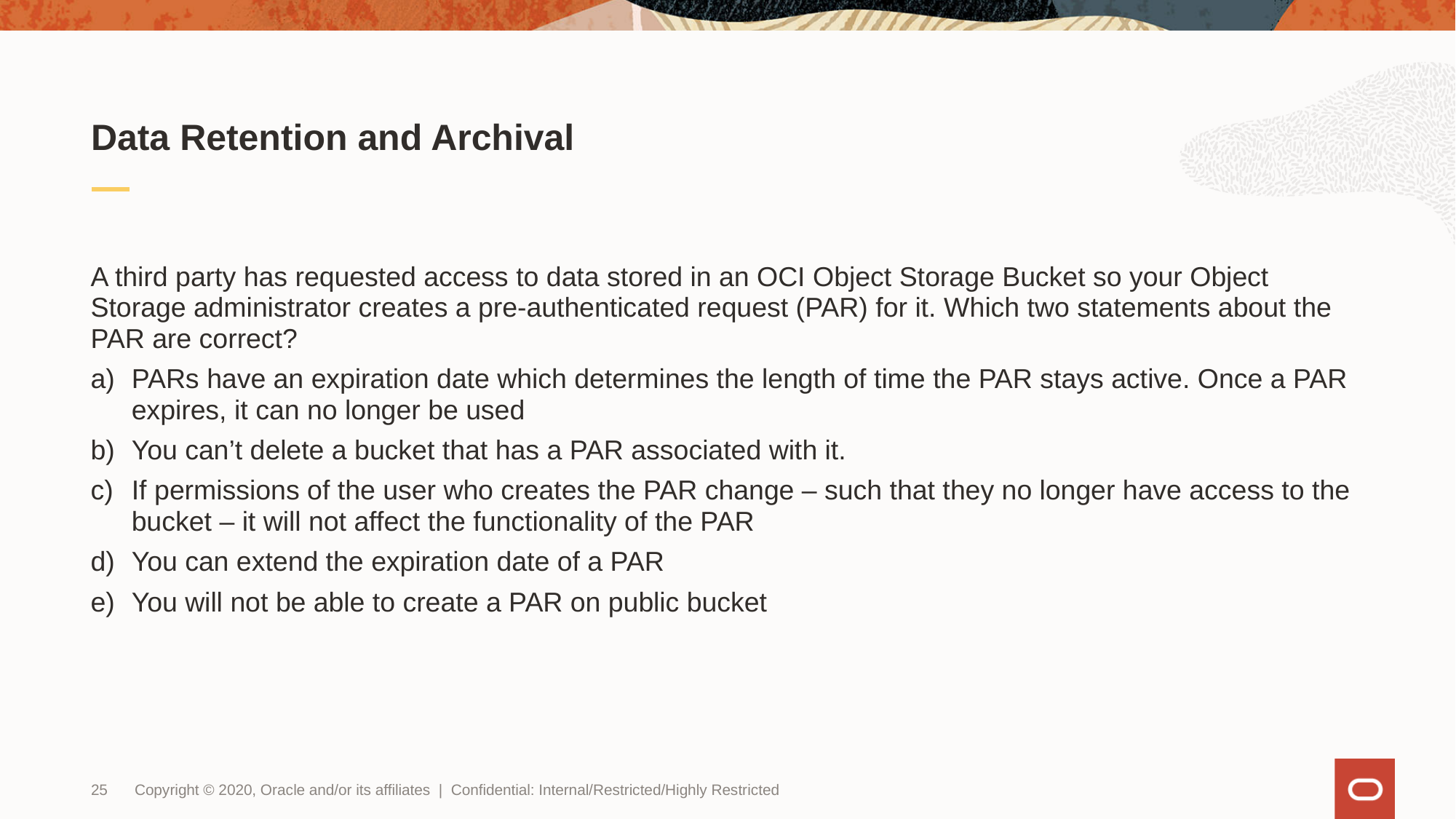

# Data Retention and Archival

A third party has requested access to data stored in an OCI Object Storage Bucket so your Object Storage administrator creates a pre-authenticated request (PAR) for it. Which two statements about the PAR are correct?
PARs have an expiration date which determines the length of time the PAR stays active. Once a PAR expires, it can no longer be used
You can’t delete a bucket that has a PAR associated with it.
If permissions of the user who creates the PAR change – such that they no longer have access to the bucket – it will not affect the functionality of the PAR
You can extend the expiration date of a PAR
You will not be able to create a PAR on public bucket
25
Copyright © 2020, Oracle and/or its affiliates  |  Confidential: Internal/Restricted/Highly Restricted